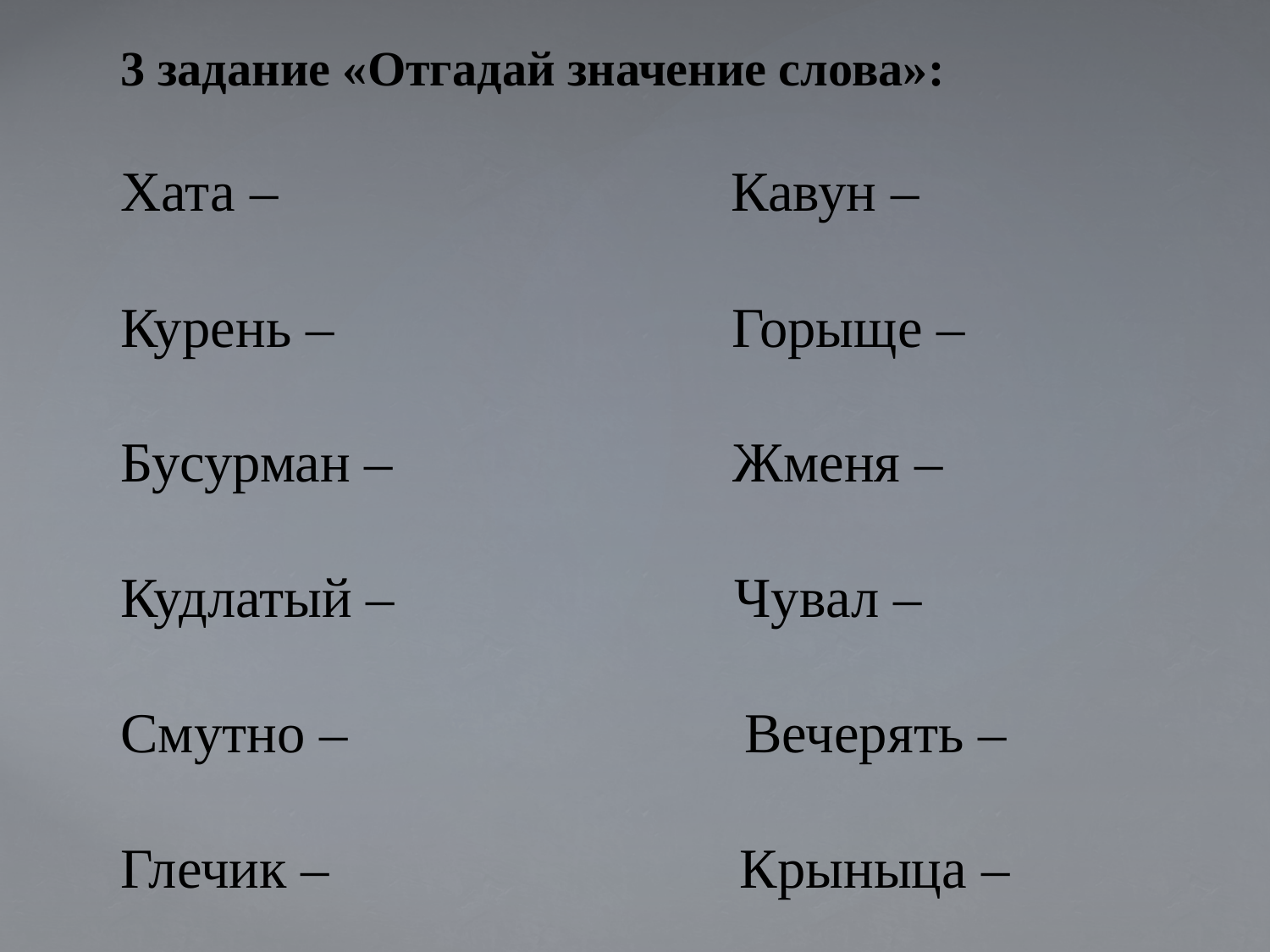

# 3 задание «Отгадай значение слова»: Хата –                                Кавун – Курень –                            Горыще – Бусурман –                        Жменя – Кудлатый –                        Чувал – Смутно –                            Вечерять – Глечик –                             Крыныца –